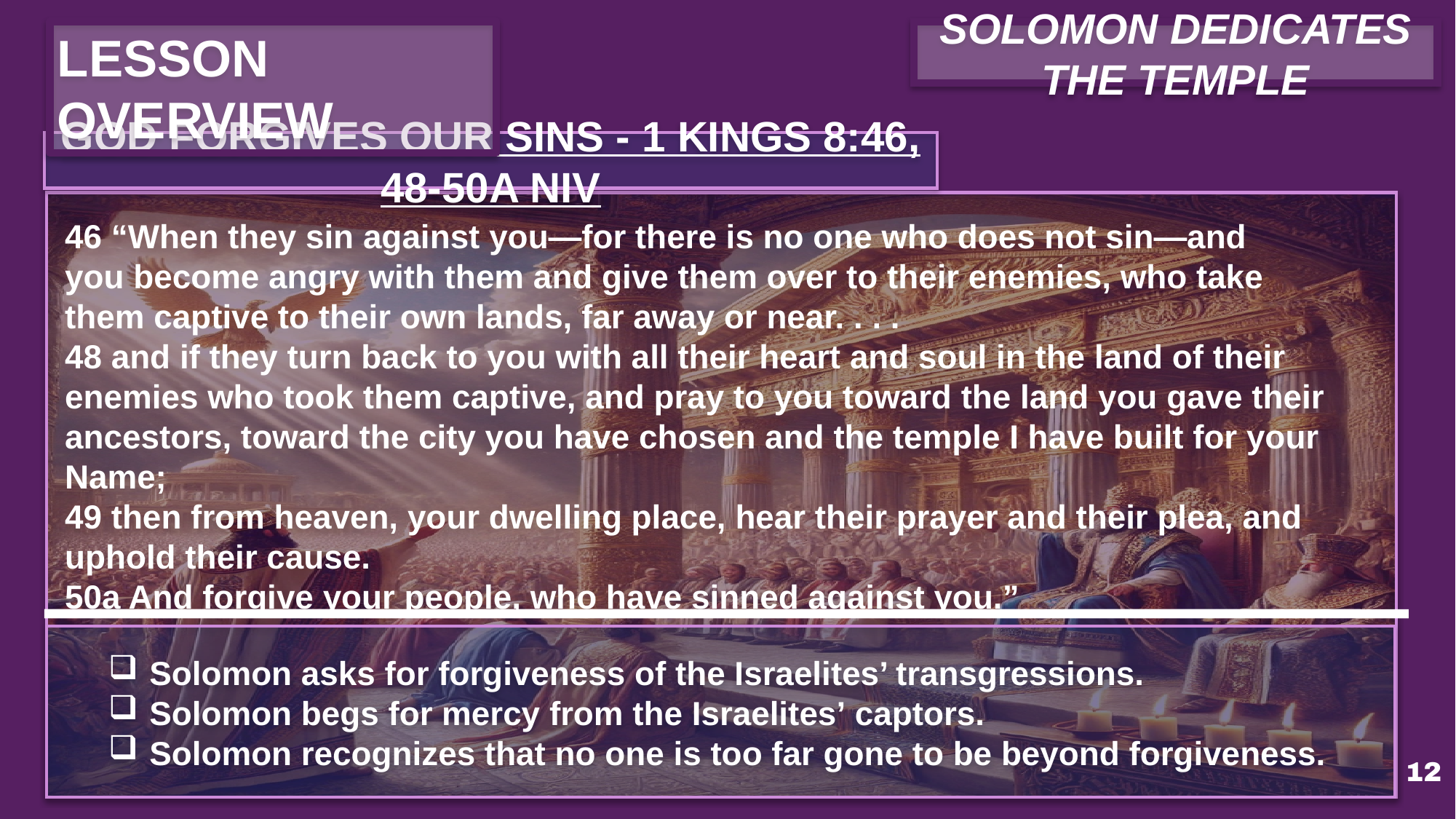

LESSON OVERVIEW
Solomon Dedicates the Temple
God Forgives Our Sins - 1 Kings 8:46, 48-50a NIV

46 “When they sin against you—for there is no one who does not sin—and you become angry with them and give them over to their enemies, who take them captive to their own lands, far away or near. . . .
48 and if they turn back to you with all their heart and soul in the land of their enemies who took them captive, and pray to you toward the land you gave their ancestors, toward the city you have chosen and the temple I have built for your Name;
49 then from heaven, your dwelling place, hear their prayer and their plea, and uphold their cause.
50a And forgive your people, who have sinned against you.”

Solomon asks for forgiveness of the Israelites’ transgressions.
Solomon begs for mercy from the Israelites’ captors.
Solomon recognizes that no one is too far gone to be beyond forgiveness.
12